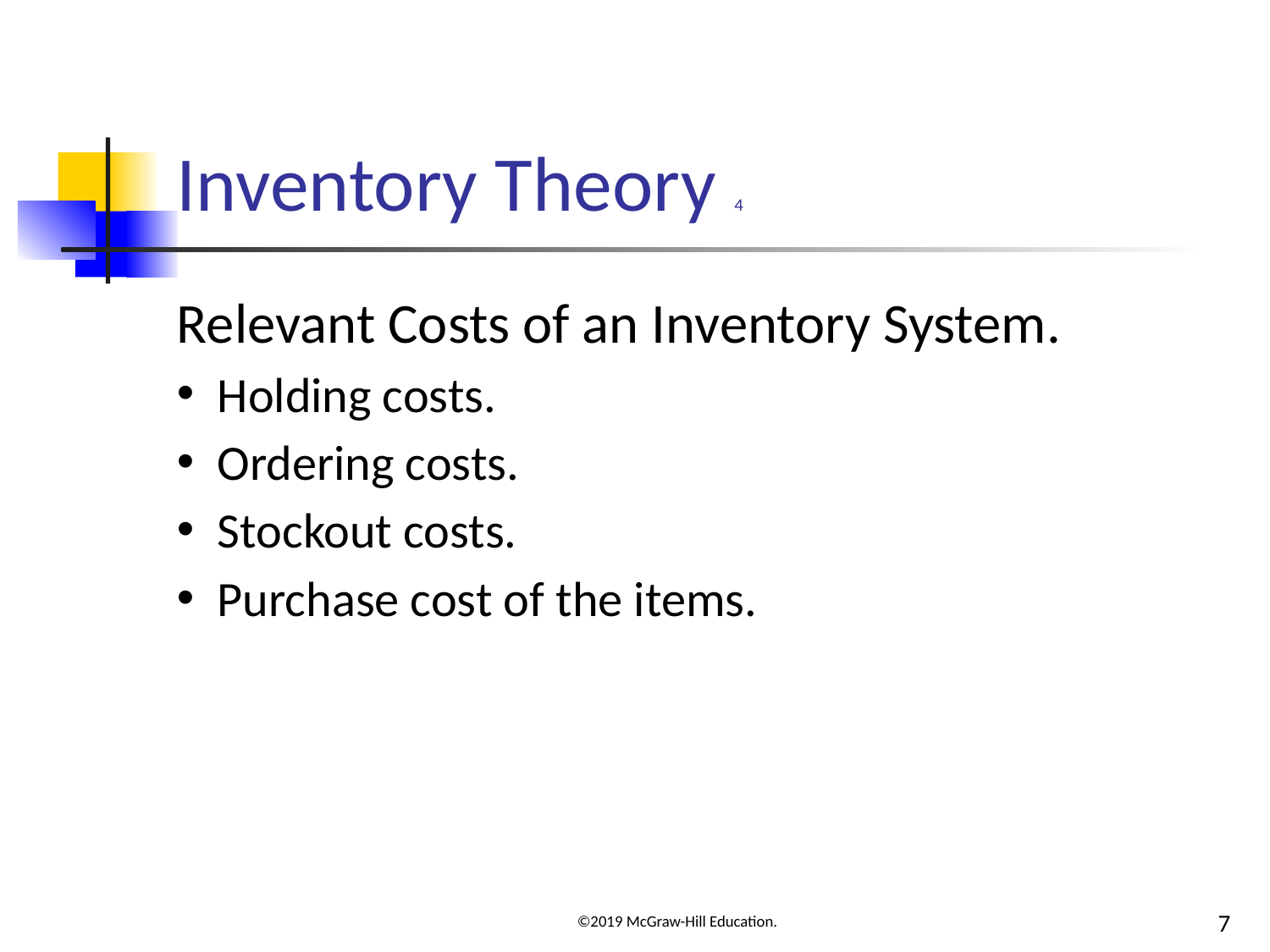

# Inventory Theory 4
Relevant Costs of an Inventory System.
Holding costs.
Ordering costs.
Stockout costs.
Purchase cost of the items.